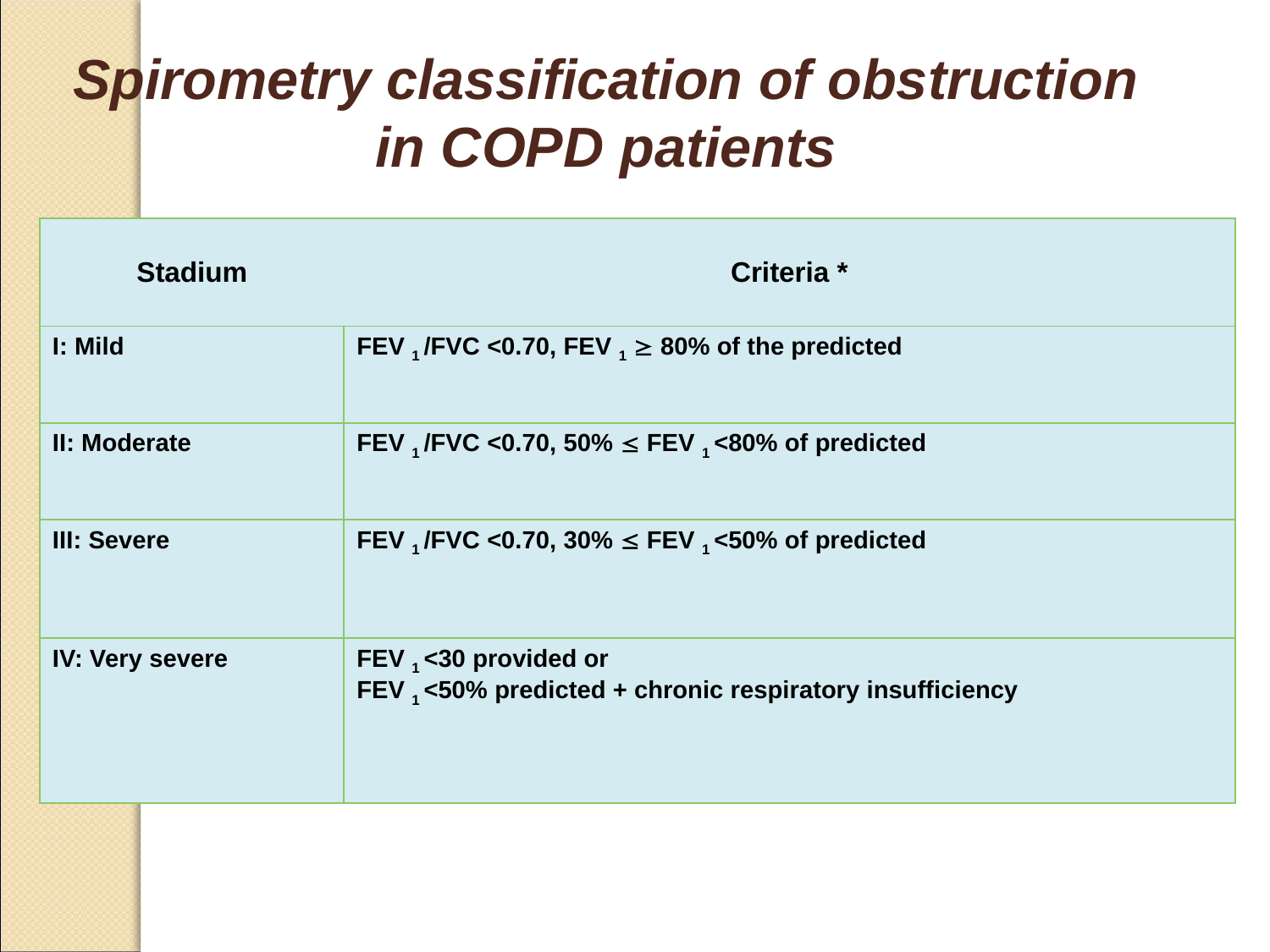

Spirometry classification of obstruction in COPD patients
| Stadium | Criteria \* |
| --- | --- |
| I: Mild | FEV 1 /FVC <0.70, FEV 1 ≥ 80% of the predicted |
| II: Moderate | FEV 1 /FVC <0.70, 50% ≤ FEV 1 <80% of predicted |
| III: Severe | FEV 1 /FVC <0.70, 30% ≤ FEV 1 <50% of predicted |
| IV: Very severe | FEV 1 <30 provided or FEV 1 <50% predicted + chronic respiratory insufficiency |

* Post-bronchodilator